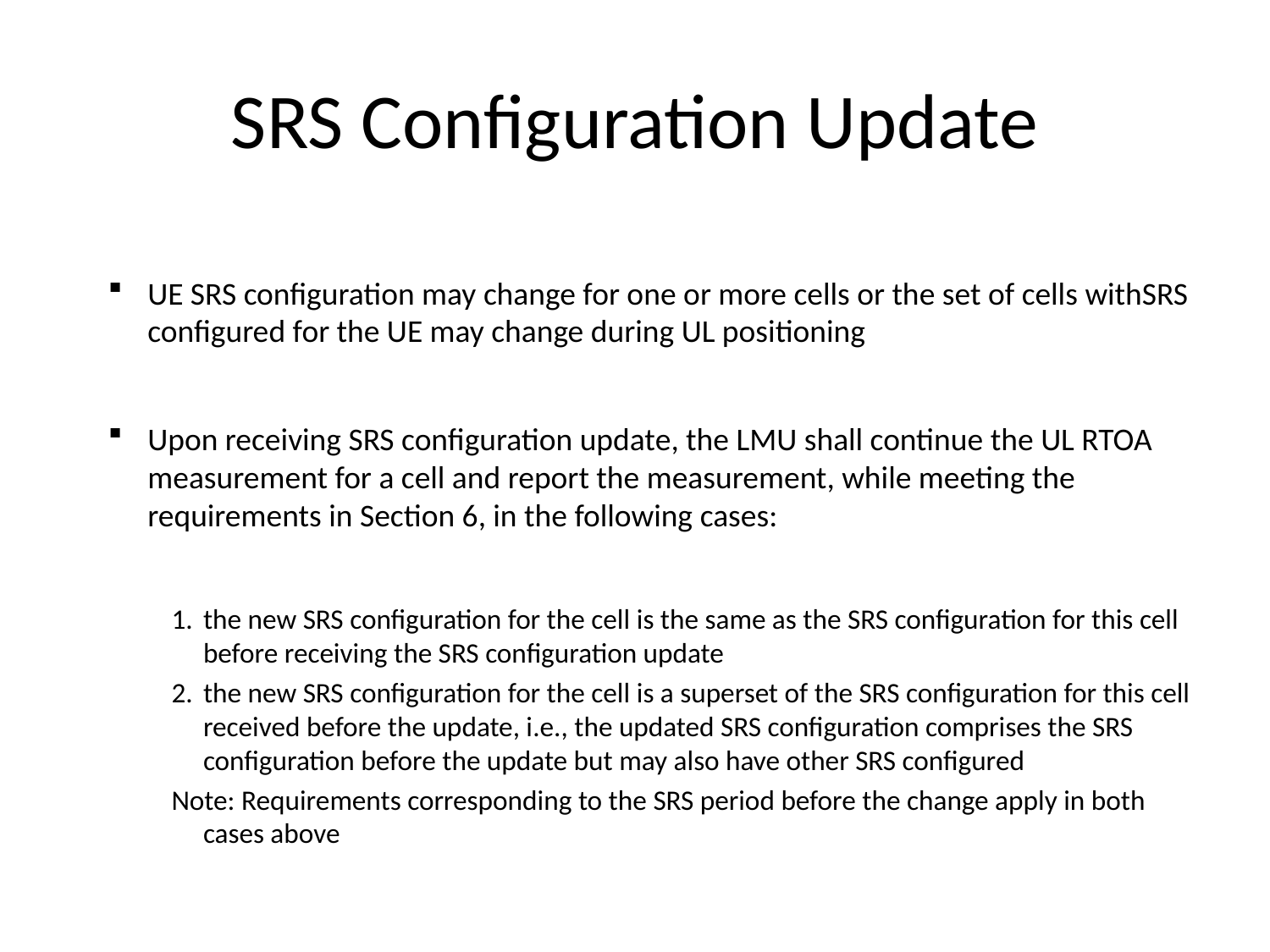

# SRS Configuration Update

UE SRS configuration may change for one or more cells or the set of cells withSRS configured for the UE may change during UL positioning

Upon receiving SRS configuration update, the LMU shall continue the UL RTOA measurement for a cell and report the measurement, while meeting the requirements in Section 6, in the following cases:

the new SRS configuration for the cell is the same as the SRS configuration for this cell before receiving the SRS configuration update
the new SRS configuration for the cell is a superset of the SRS configuration for this cell received before the update, i.e., the updated SRS configuration comprises the SRS configuration before the update but may also have other SRS configured
Note: Requirements corresponding to the SRS period before the change apply in both cases above